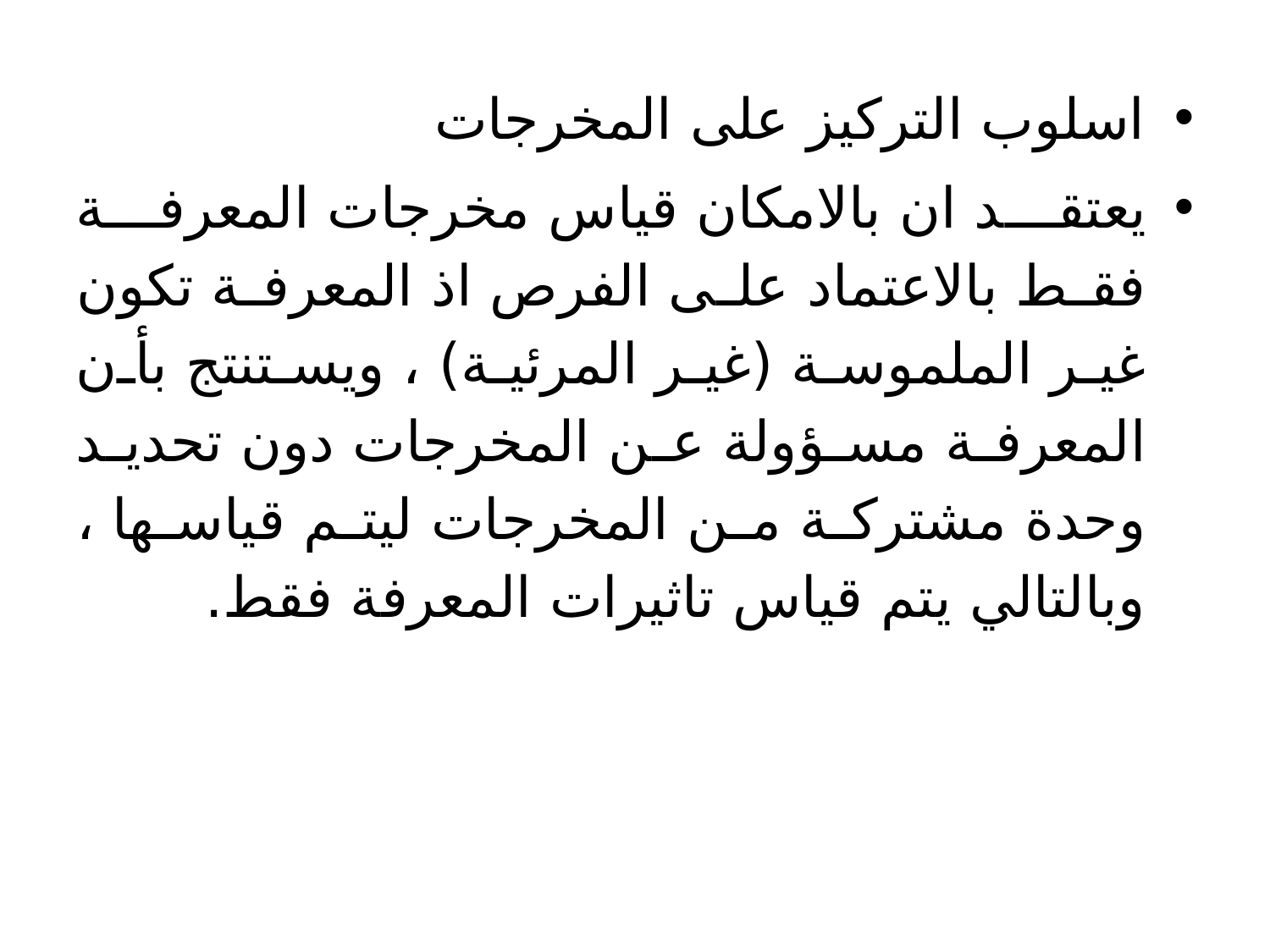

اسلوب التركيز على المخرجات
يعتقد ان بالامكان قياس مخرجات المعرفة فقط بالاعتماد على الفرص اذ المعرفة تكون غير الملموسة (غير المرئية) ، ويستنتج بأن المعرفة مسؤولة عن المخرجات دون تحديد وحدة مشتركة من المخرجات ليتم قياسها ، وبالتالي يتم قياس تاثيرات المعرفة فقط.